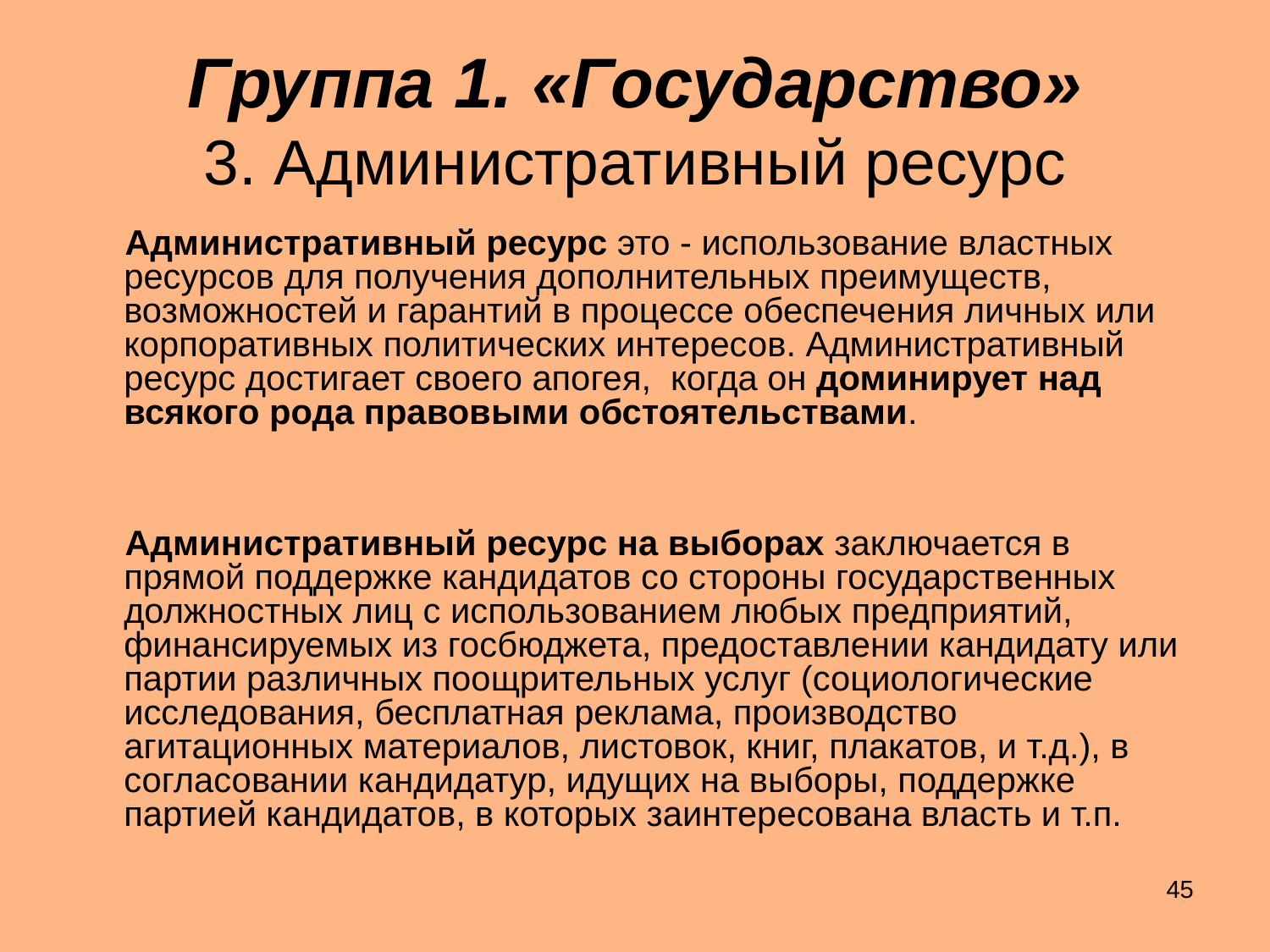

# Группа 1. «Государство» 3. Административный ресурс
     Административный ресурс это - использование властных ресурсов для получения дополнительных преимуществ, возможностей и гарантий в процессе обеспечения личных или корпоративных политических интересов. Административный ресурс достигает своего апогея,  когда он доминирует над всякого рода правовыми обстоятельствами.

     Административный ресурс на выборах заключается в прямой поддержке кандидатов со стороны государственных должностных лиц с использованием любых предприятий, финансируемых из госбюджета, предоставлении кандидату или партии различных поощрительных услуг (социологические исследования, бесплатная реклама, производство агитационных материалов, листовок, книг, плакатов, и т.д.), в согласовании кандидатур, идущих на выборы, поддержке партией кандидатов, в которых заинтересована власть и т.п.
45